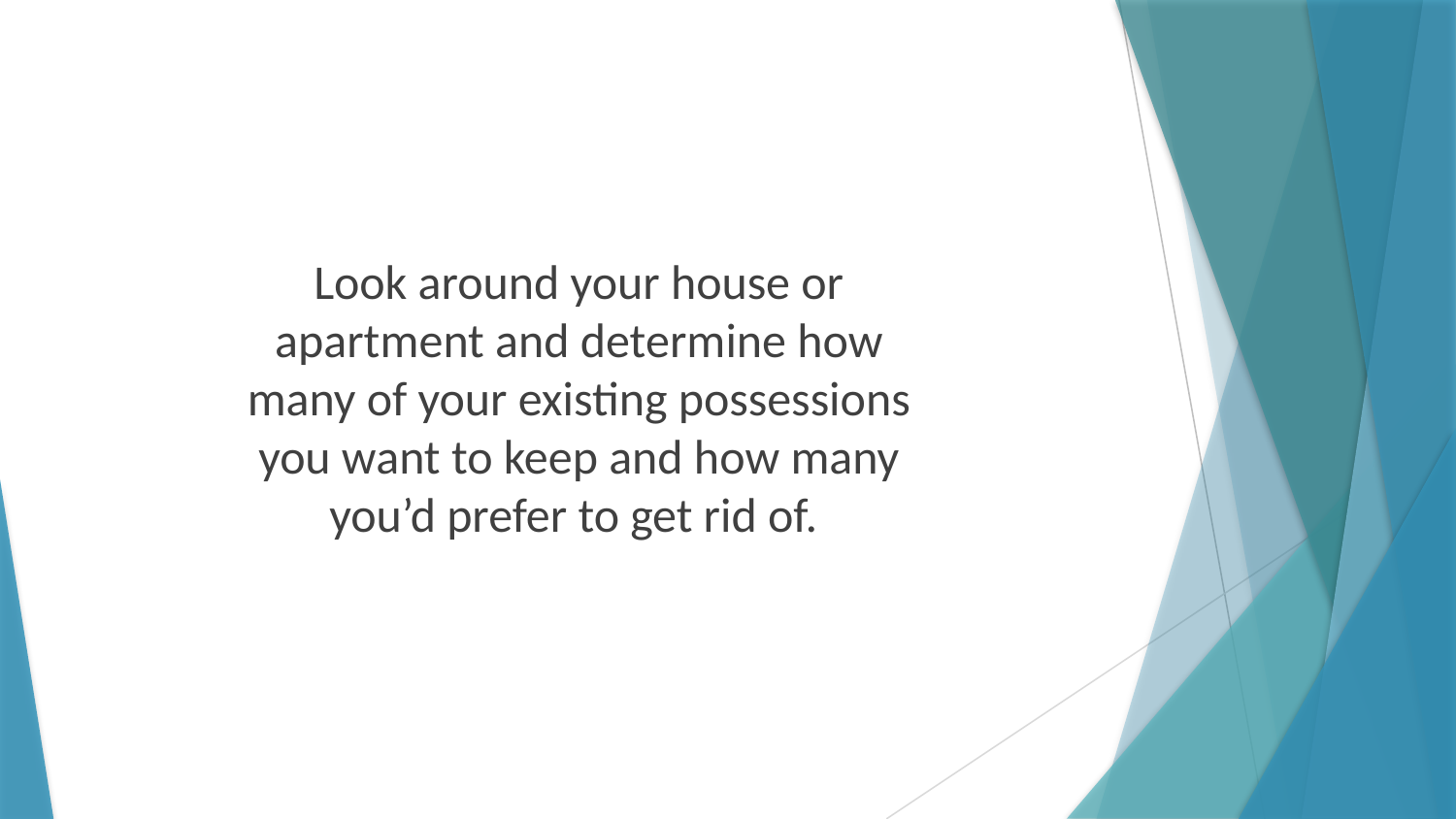

Look around your house or apartment and determine how many of your existing possessions you want to keep and how many you’d prefer to get rid of.